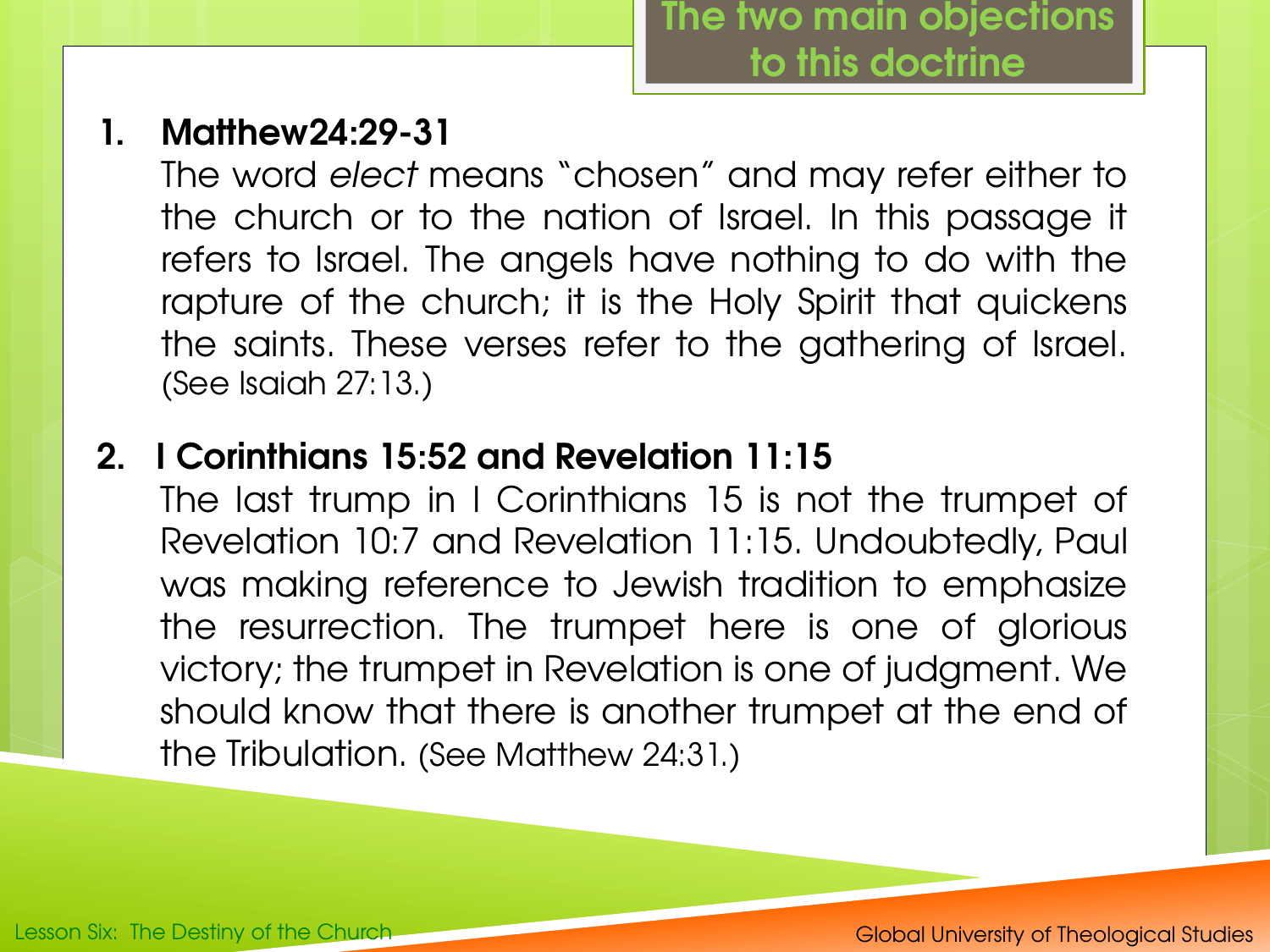

The two main objections to this doctrine
Matthew24:29-31
The word elect means “chosen” and may refer either to the church or to the nation of Israel. In this passage it refers to Israel. The angels have nothing to do with the rapture of the church; it is the Holy Spirit that quickens the saints. These verses refer to the gathering of Israel. (See Isaiah 27:13.)
2.   I Corinthians 15:52 and Revelation 11:15
The last trump in I Corinthians 15 is not the trumpet of Revelation 10:7 and Revelation 11:15. Undoubtedly, Paul was making reference to Jewish tradition to emphasize the resurrection. The trumpet here is one of glorious victory; the trumpet in Revelation is one of judgment. We should know that there is another trumpet at the end of the Tribulation. (See Matthew 24:31.)

 Global University of Theological Studies
Lesson Six:  The Destiny of the Church